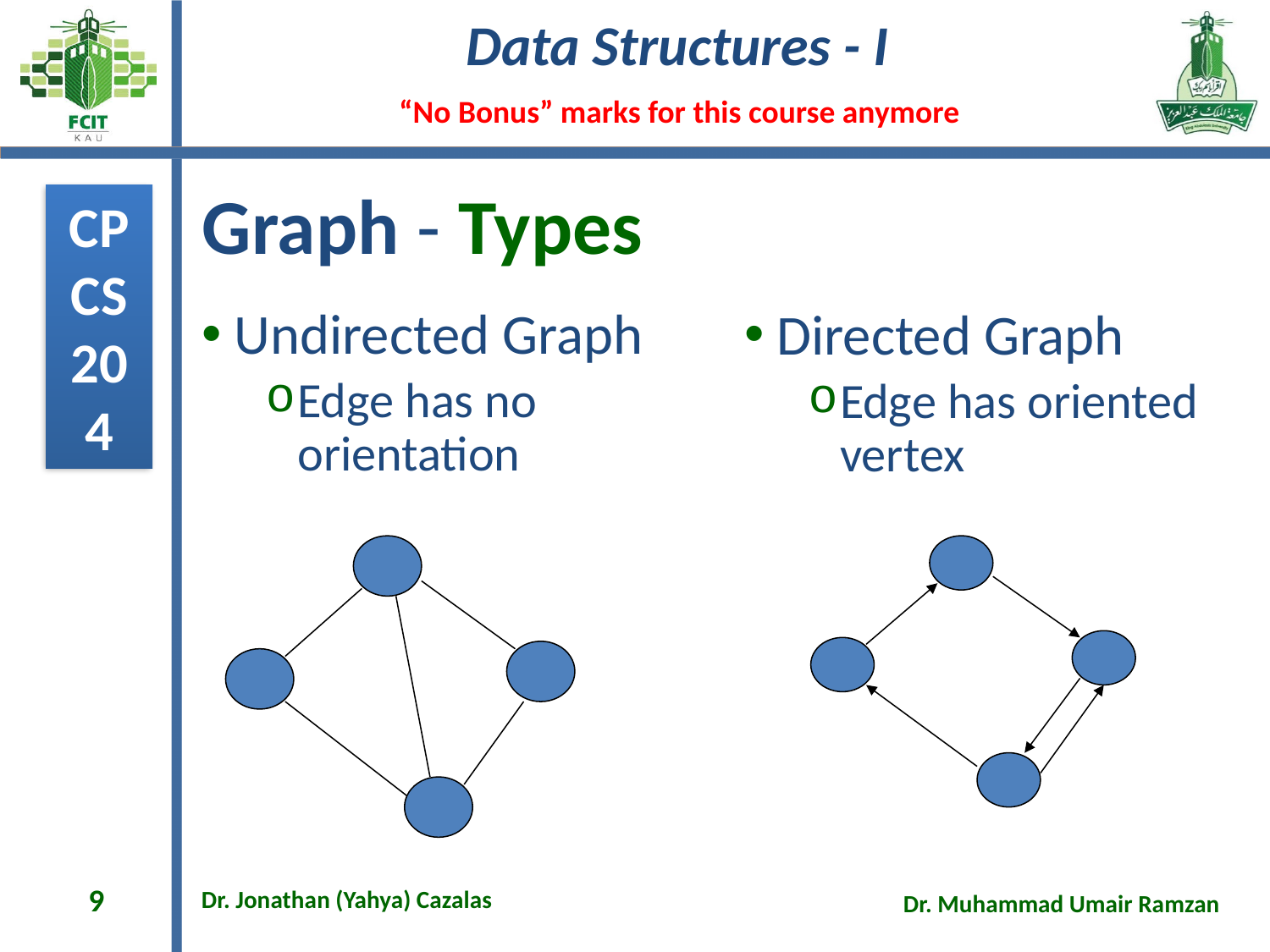

# Graph - Types
Undirected Graph
Edge has no orientation

Directed Graph
Edge has oriented vertex

9